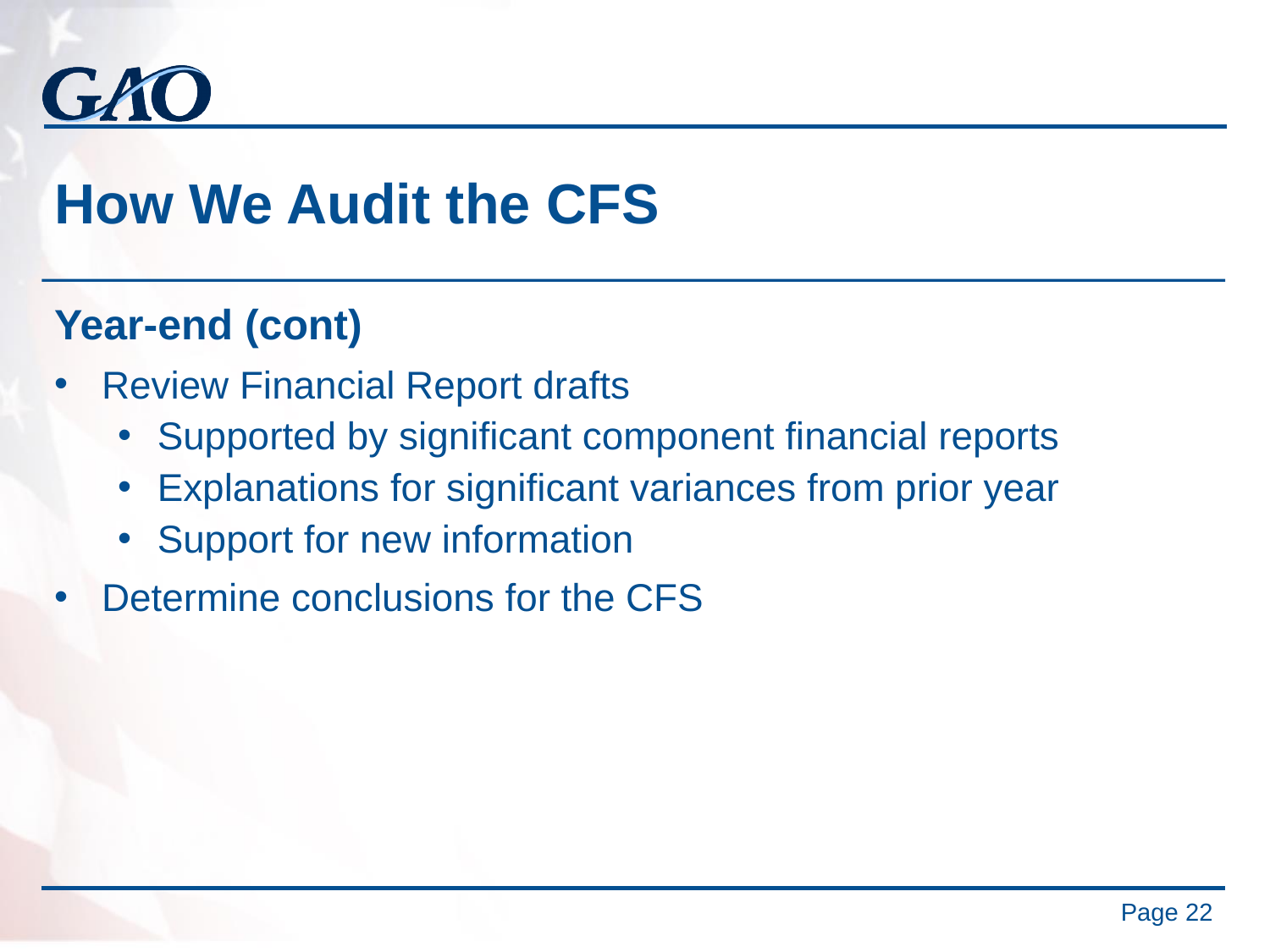

# How We Audit the CFS
Year-end (cont)
Review Financial Report drafts
Supported by significant component financial reports
Explanations for significant variances from prior year
Support for new information
Determine conclusions for the CFS

Page 22